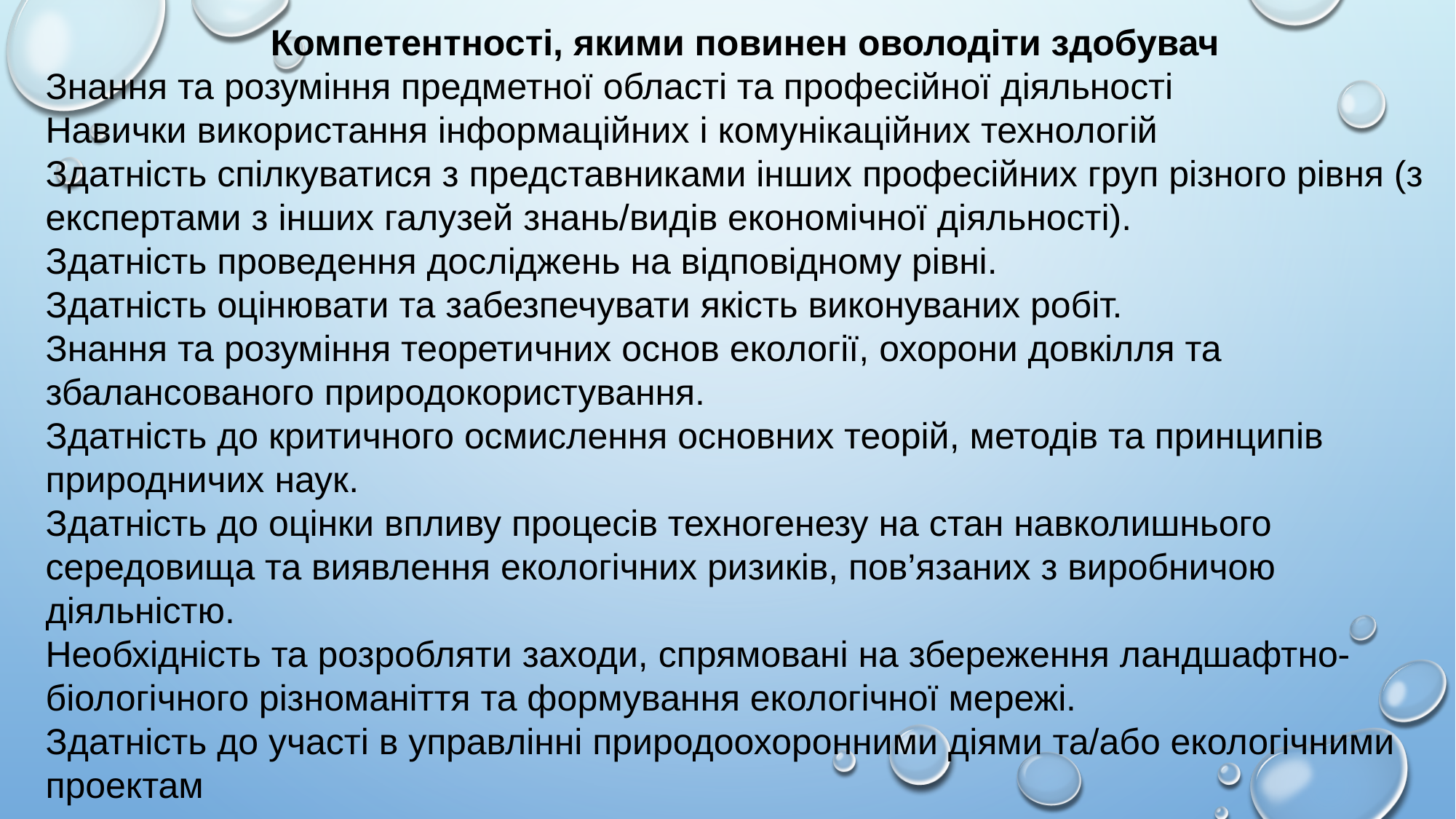

Компетентності, якими повинен оволодіти здобувач
Знання та розуміння предметної області та професійної діяльності
Навички використання інформаційних і комунікаційних технологій
Здатність спілкуватися з представниками інших професійних груп різного рівня (з експертами з інших галузей знань/видів економічної діяльності).
Здатність проведення досліджень на відповідному рівні.
Здатність оцінювати та забезпечувати якість виконуваних робіт.
Знання та розуміння теоретичних основ екології, охорони довкілля та збалансованого природокористування.
Здатність до критичного осмислення основних теорій, методів та принципів природничих наук.
Здатність до оцінки впливу процесів техногенезу на стан навколишнього середовища та виявлення екологічних ризиків, пов’язаних з виробничою діяльністю.
Необхідність та розробляти заходи, спрямовані на збереження ландшафтно-біологічного різноманіття та формування екологічної мережі.
Здатність до участі в управлінні природоохоронними діями та/або екологічними проектам